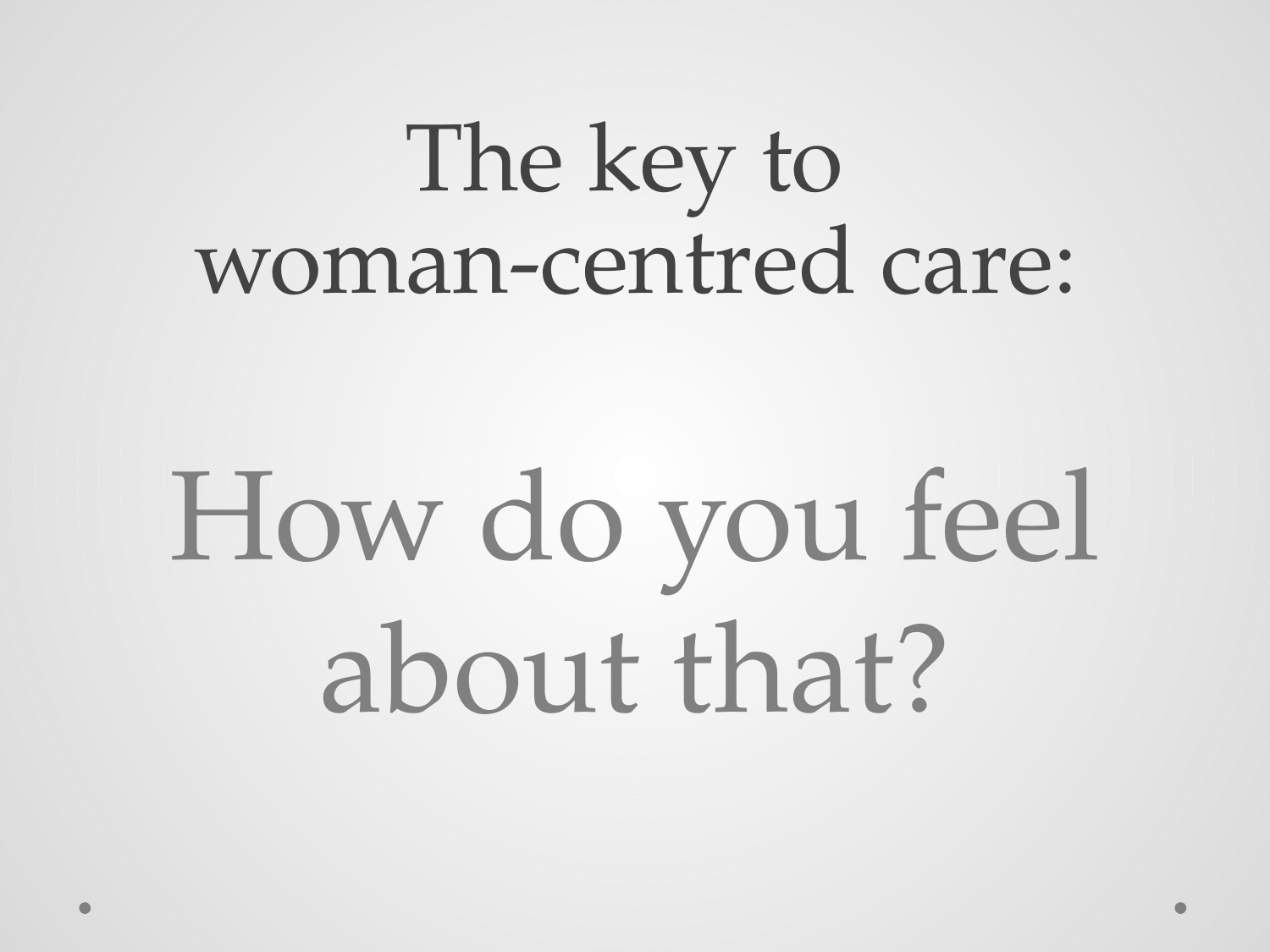

# The key to woman-centred care:
How do you feel about that?